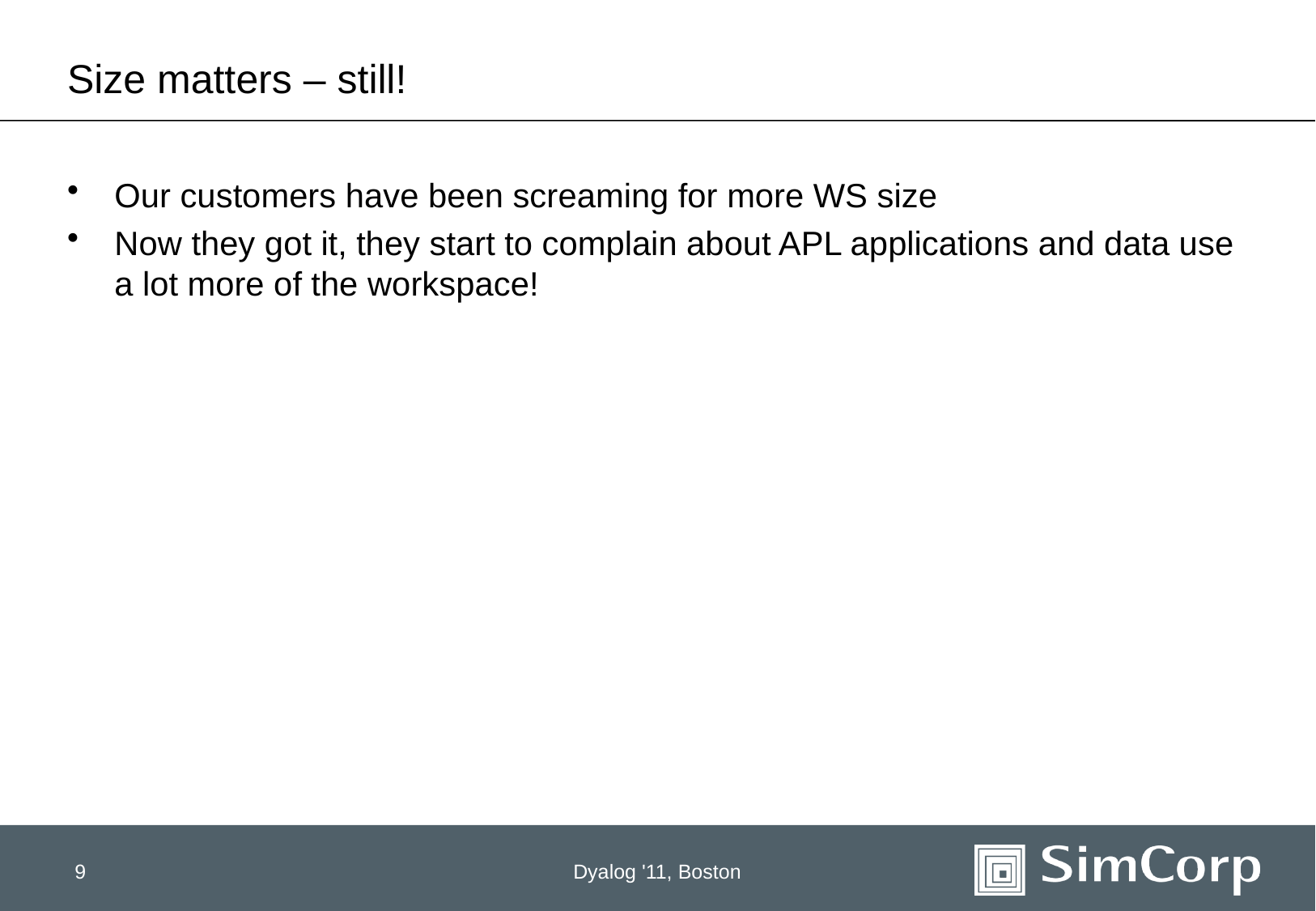

# Size matters – still!
Our customers have been screaming for more WS size
Now they got it, they start to complain about APL applications and data use a lot more of the workspace!
9
Dyalog '11, Boston